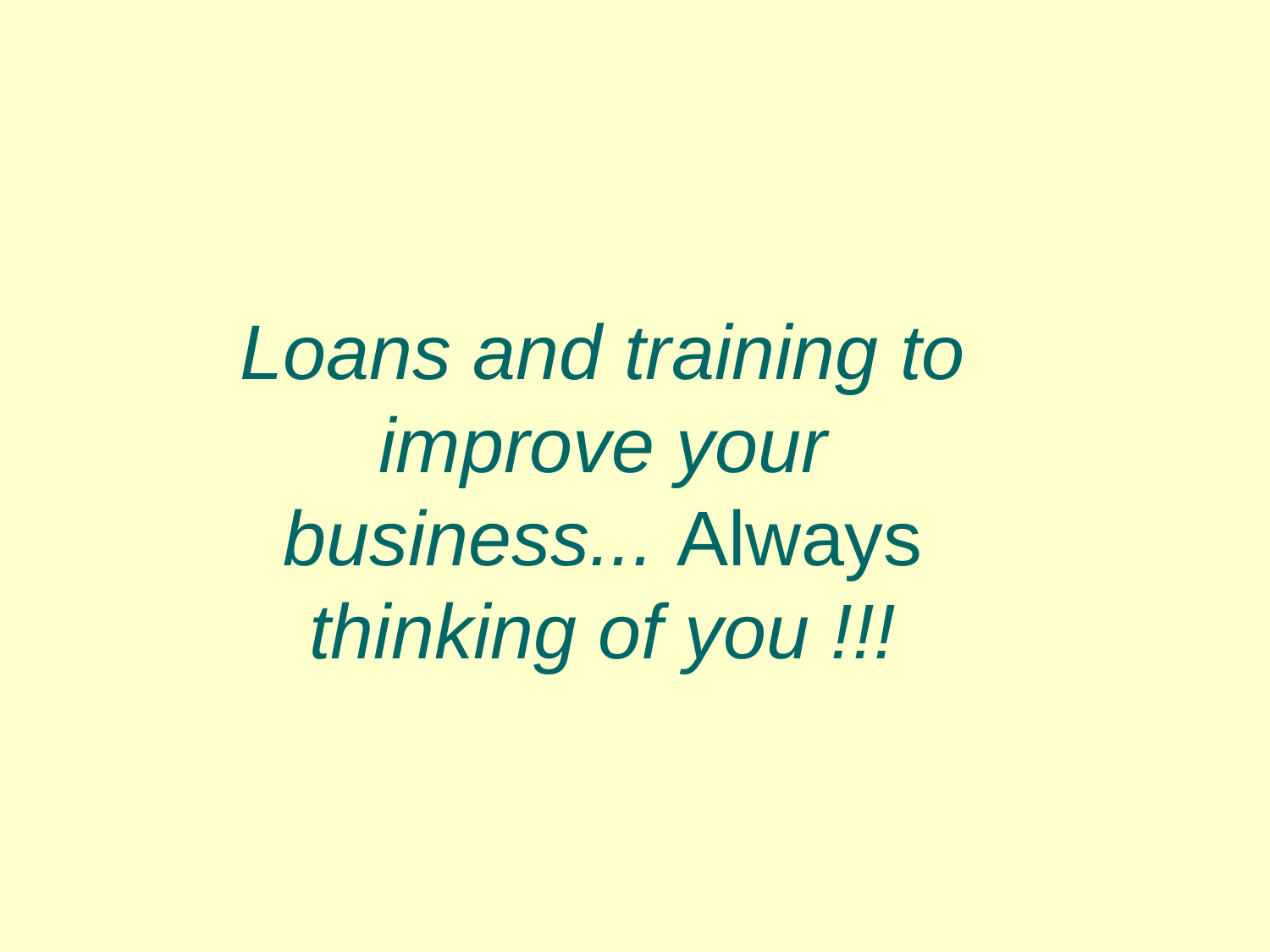

Loans and training to improve your business... Always thinking of you !!!